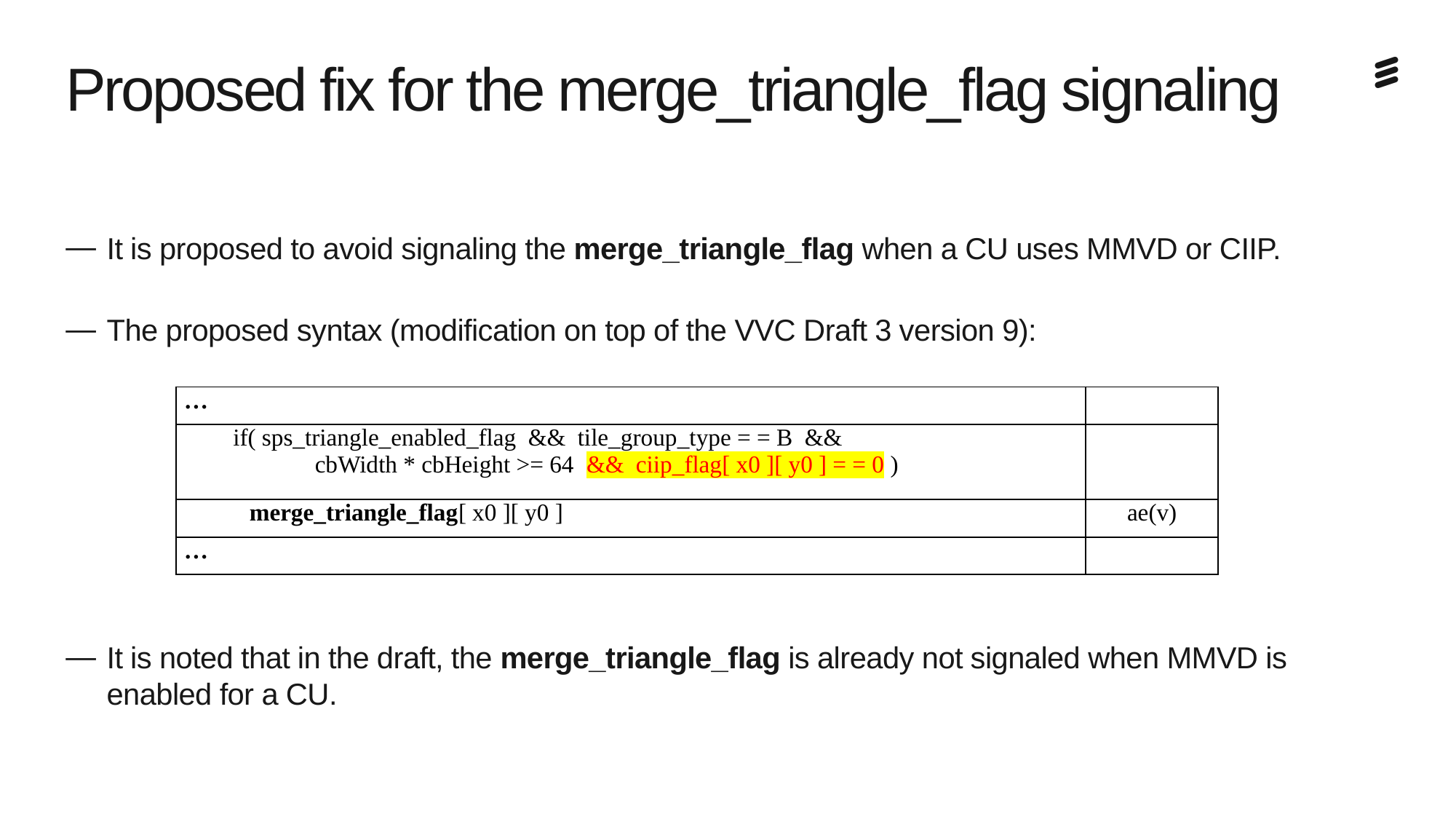

# Proposed fix for the merge_triangle_flag signaling
It is proposed to avoid signaling the merge_triangle_flag when a CU uses MMVD or CIIP.

The proposed syntax (modification on top of the VVC Draft 3 version 9):

It is noted that in the draft, the merge_triangle_flag is already not signaled when MMVD is enabled for a CU.

| … |  |
| --- | --- |
| if( sps\_triangle\_enabled\_flag && tile\_group\_type = = B && cbWidth \* cbHeight >= 64 && ciip\_flag[ x0 ][ y0 ] = = 0 ) |  |
| merge\_triangle\_flag[ x0 ][ y0 ] | ae(v) |
| … |  |